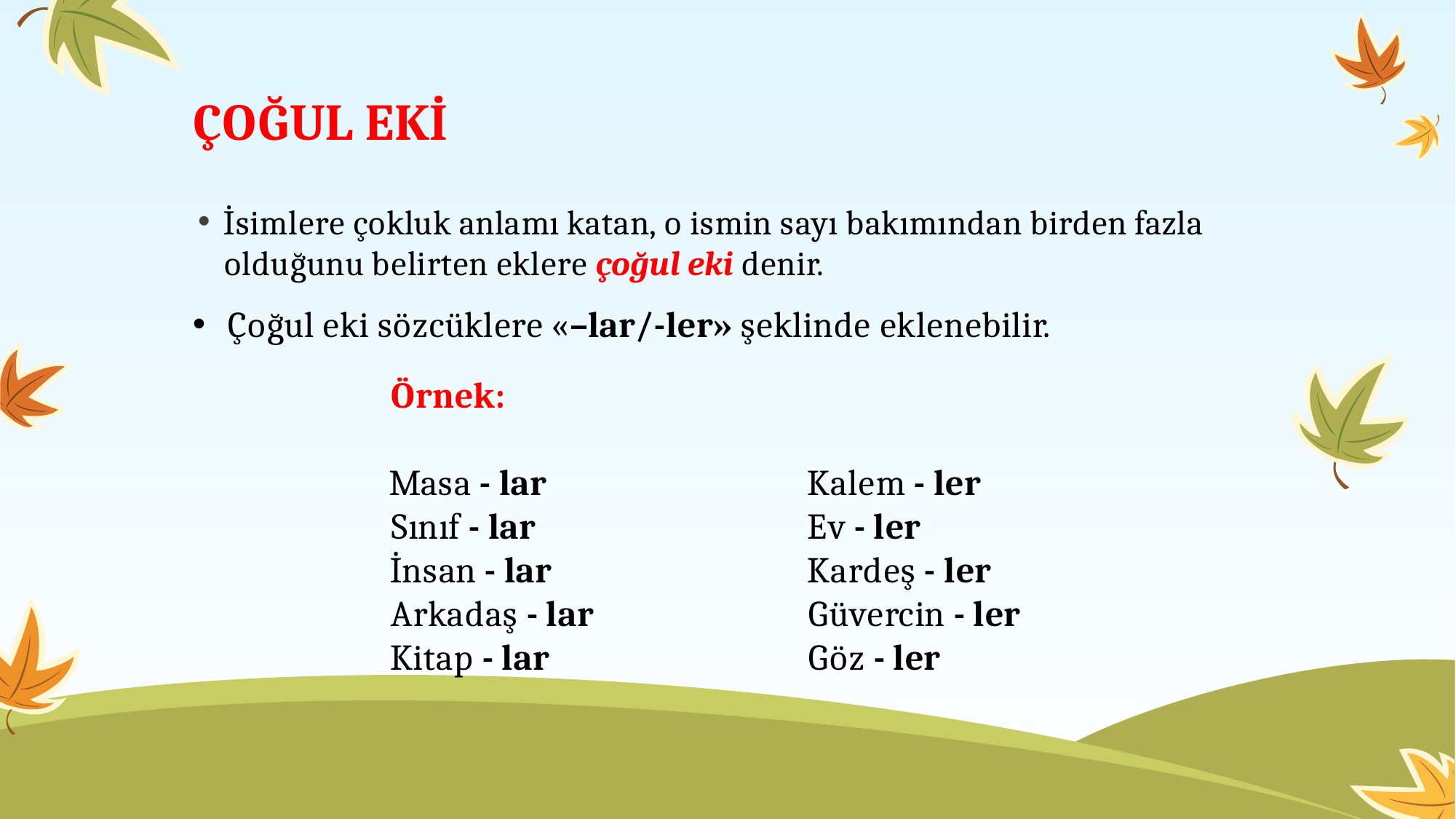

# ÇOĞUL EKİ
İsimlere çokluk anlamı katan, o ismin sayı bakımından birden fazla olduğunu belirten eklere çoğul eki denir.
Çoğul eki sözcüklere «–lar/-ler» şeklinde eklenebilir.

Örnek:

Masa - lar
Sınıf - lar
İnsan - lar
Arkadaş - lar
Kitap - lar

Kalem - ler
Ev - ler
Kardeş - ler
Güvercin - ler
Göz - ler